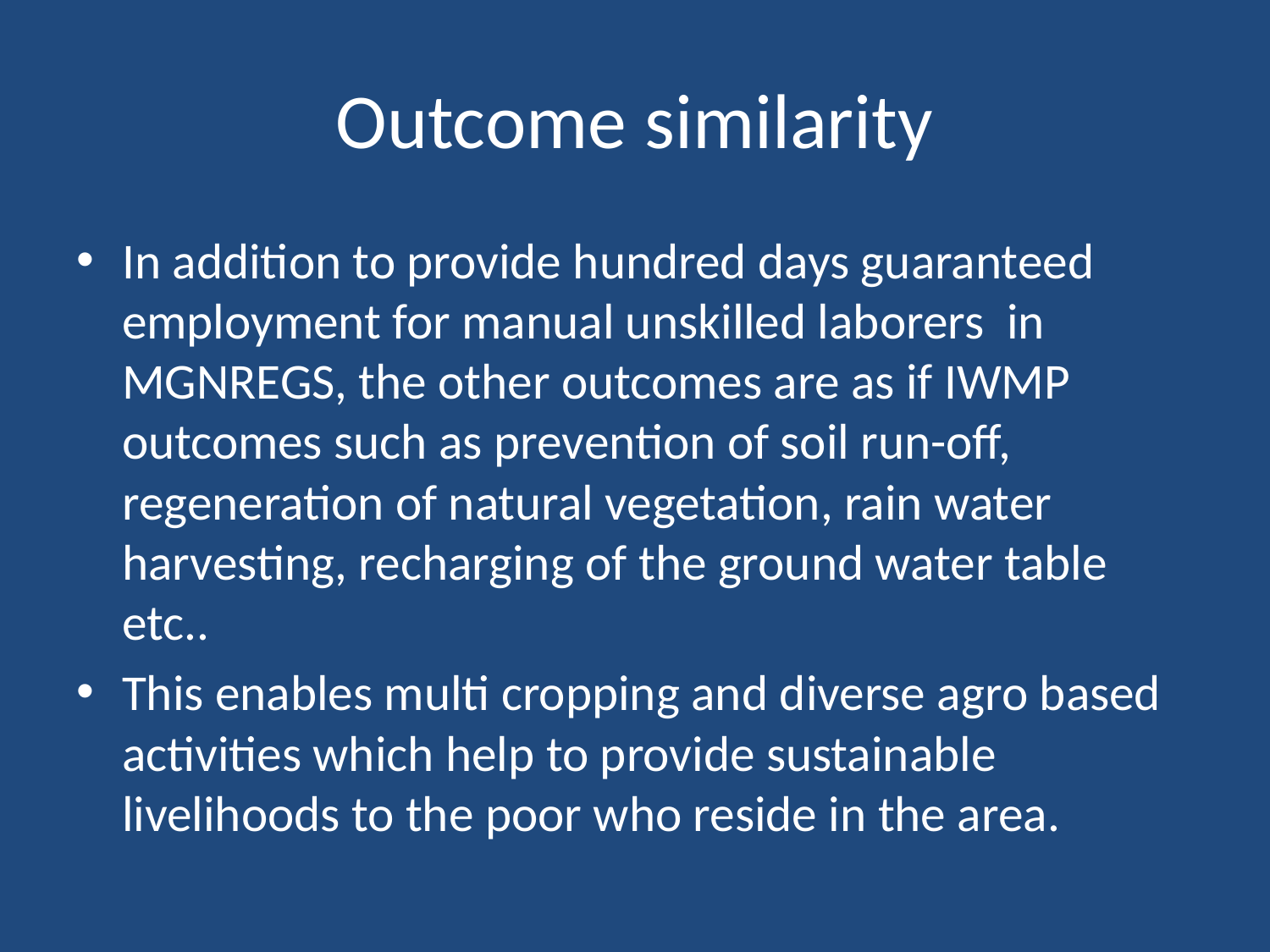

# Outcome similarity
In addition to provide hundred days guaranteed employment for manual unskilled laborers  in MGNREGS, the other outcomes are as if IWMP outcomes such as prevention of soil run-off, regeneration of natural vegetation, rain water harvesting, recharging of the ground water table etc..
This enables multi cropping and diverse agro based activities which help to provide sustainable livelihoods to the poor who reside in the area.